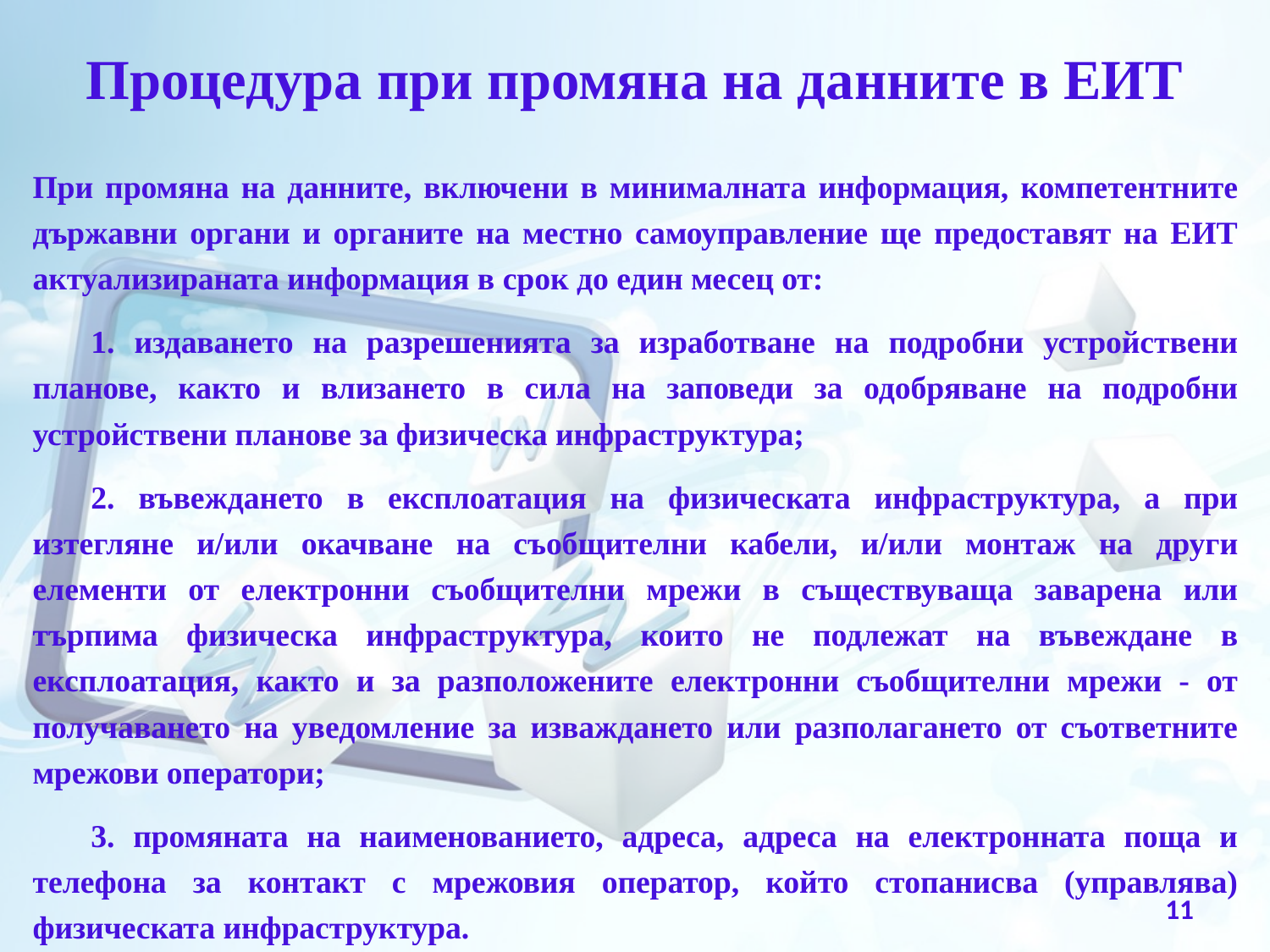

# Процедура при промяна на данните в ЕИТ
При промяна на данните, включени в минималната информация, компетентните държавни органи и органите на местно самоуправление ще предоставят на ЕИТ актуализираната информация в срок до един месец от:
1. издаването на разрешенията за изработване на подробни устройствени планове, както и влизането в сила на заповеди за одобряване на подробни устройствени планове за физическа инфраструктура;
2. въвеждането в експлоатация на физическата инфраструктура, а при изтегляне и/или окачване на съобщителни кабели, и/или монтаж на други елементи от електронни съобщителни мрежи в съществуваща заварена или търпима физическа инфраструктура, които не подлежат на въвеждане в експлоатация, както и за разположените електронни съобщителни мрежи - от получаването на уведомление за изваждането или разполагането от съответните мрежови оператори;
3. промяната на наименованието, адреса, адреса на електронната поща и телефона за контакт с мрежовия оператор, който стопанисва (управлява) физическата инфраструктура.

11